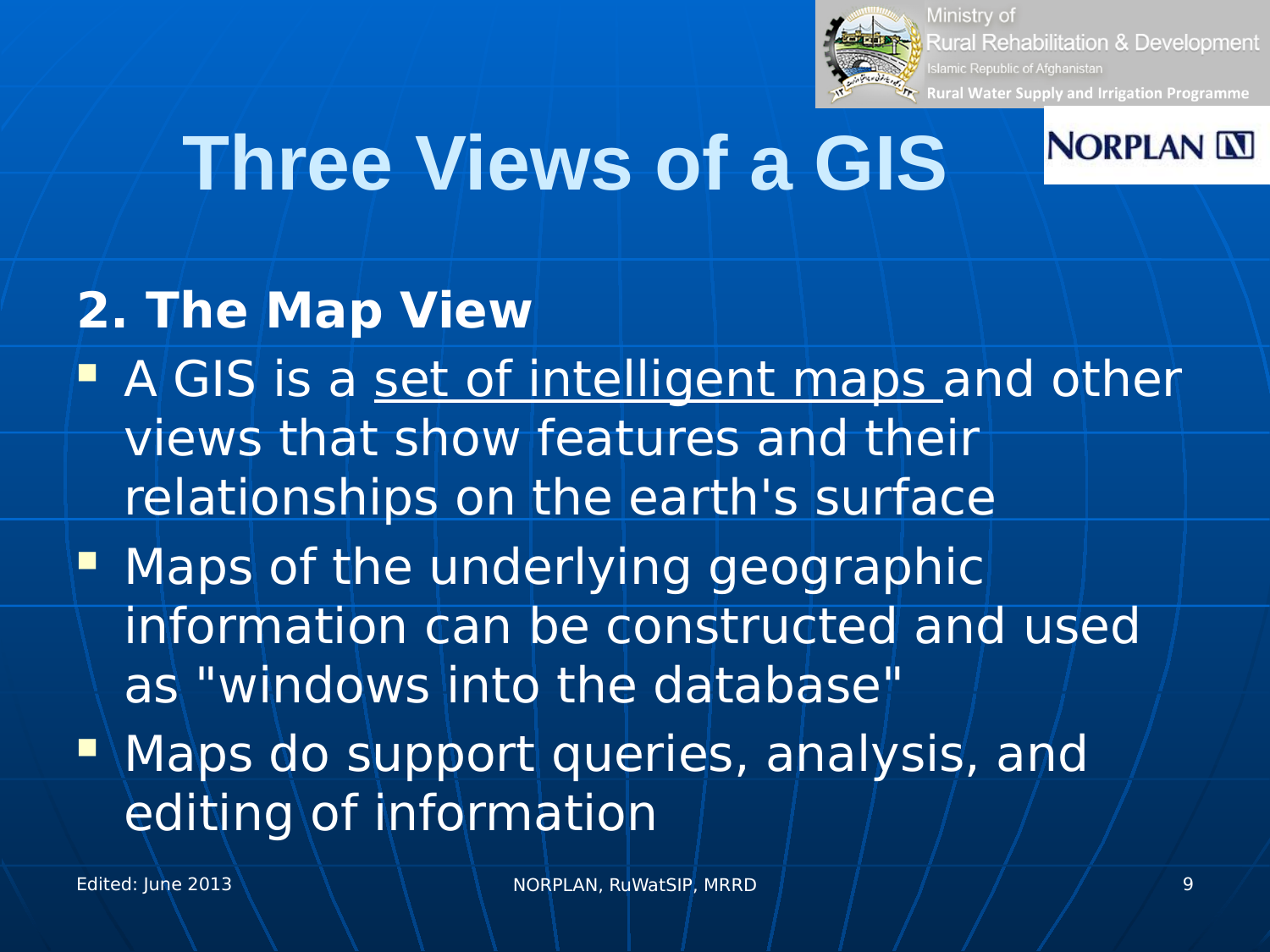

# Three Views of a GIS
2. The Map View
A GIS is a set of intelligent maps and other views that show features and their relationships on the earth's surface
Maps of the underlying geographic information can be constructed and used as "windows into the database"
Maps do support queries, analysis, and editing of information
Edited: June 2013
9
NORPLAN, RuWatSIP, MRRD